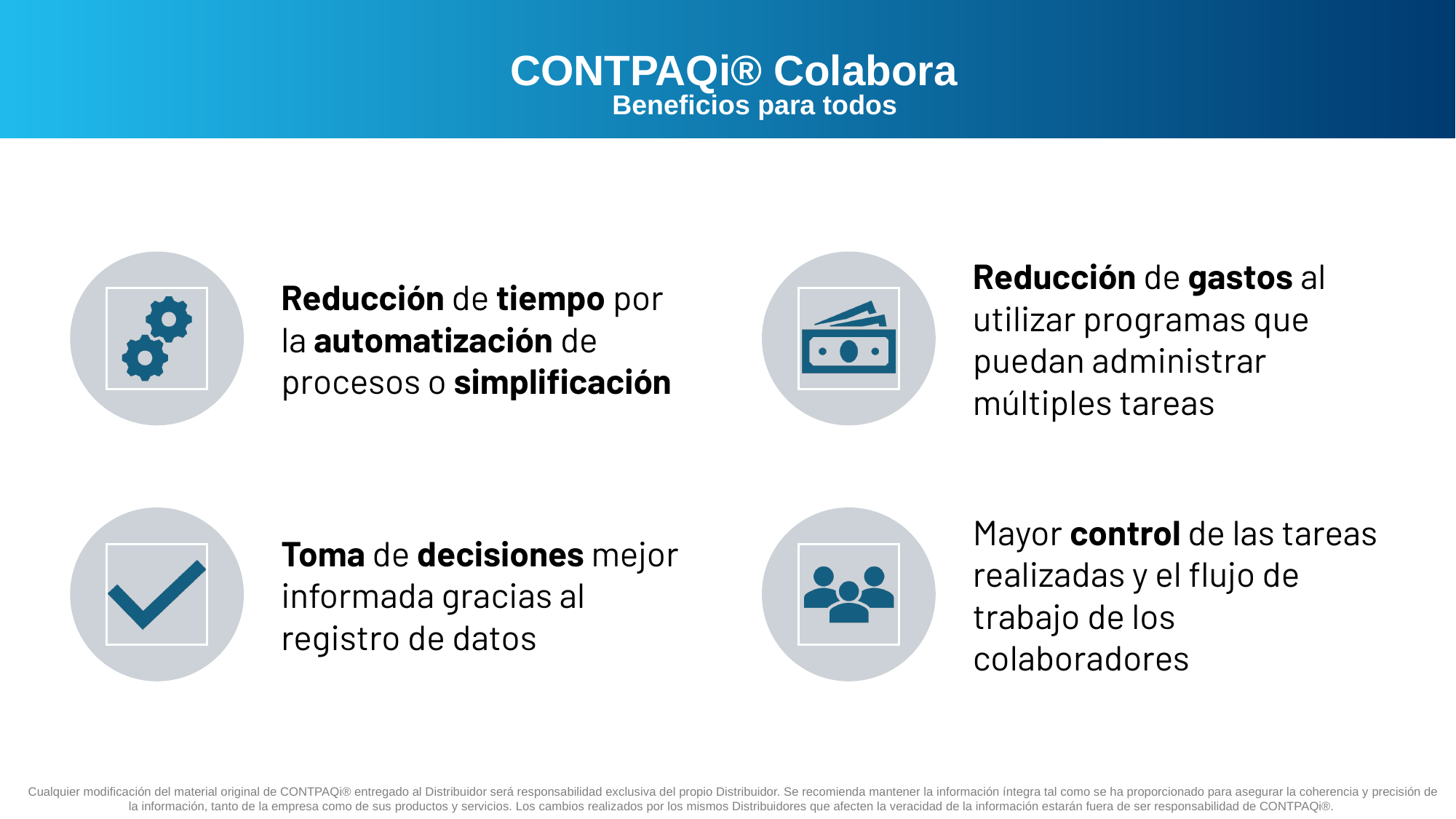

CONTPAQi® Colabora
Beneficios para todos
Reducción de tiempo por la automatización de procesos o simplificación
Reducción de gastos al utilizar programas que puedan administrar múltiples tareas
Toma de decisiones mejor informada gracias al registro de datos
Mayor control de las tareas realizadas y el flujo de trabajo de los colaboradores
Cualquier modificación del material original de CONTPAQi® entregado al Distribuidor será responsabilidad exclusiva del propio Distribuidor. Se recomienda mantener la información íntegra tal como se ha proporcionado para asegurar la coherencia y precisión de la información, tanto de la empresa como de sus productos y servicios. Los cambios realizados por los mismos Distribuidores que afecten la veracidad de la información estarán fuera de ser responsabilidad de CONTPAQi®.